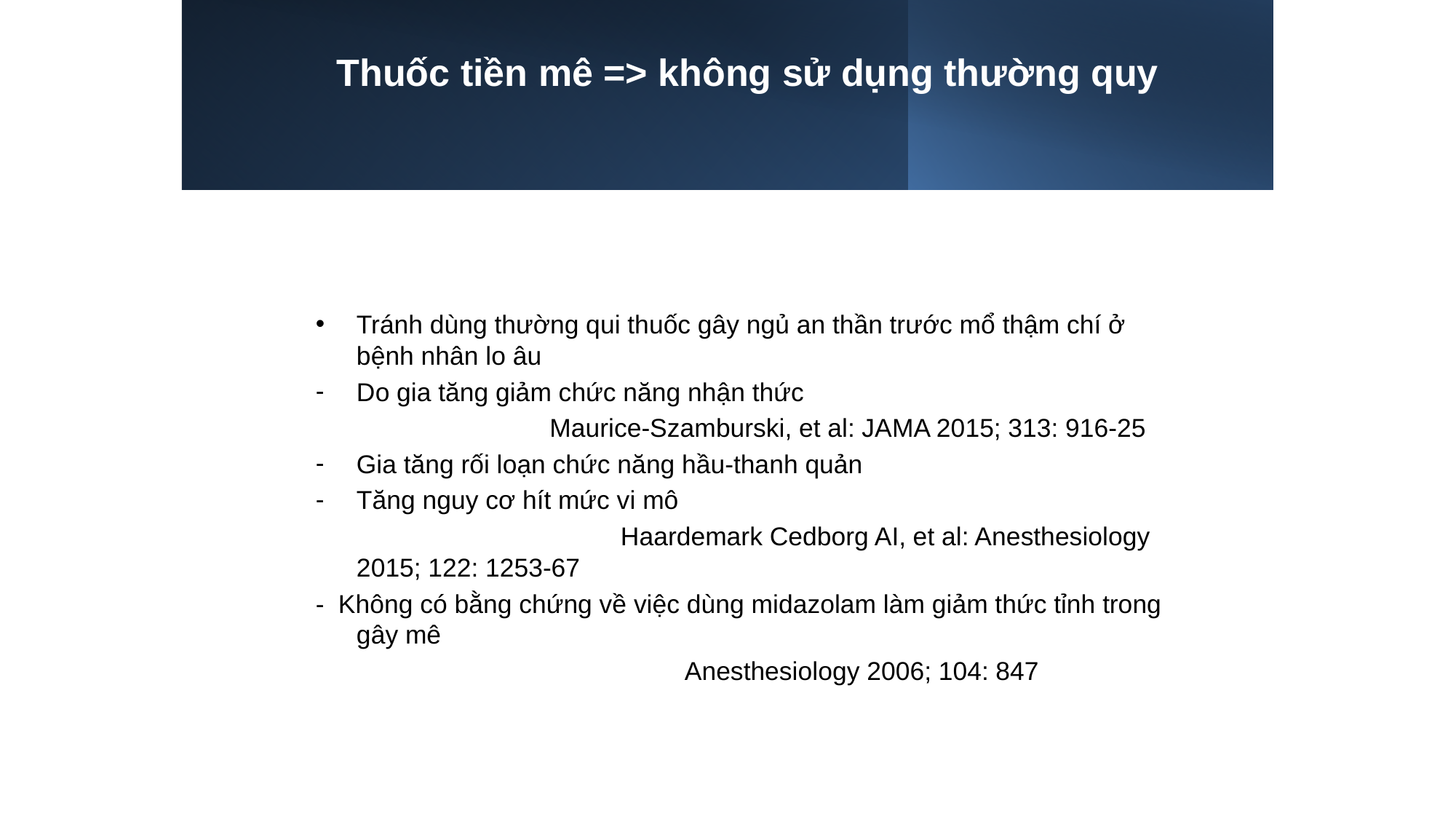

# Thuốc tiền mê => không sử dụng thường quy
Tránh dùng thường qui thuốc gây ngủ an thần trước mổ thậm chí ở bệnh nhân lo âu
Do gia tăng giảm chức năng nhận thức
                                 Maurice-Szamburski, et al: JAMA 2015; 313: 916-25
Gia tăng rối loạn chức năng hầu-thanh quản
Tăng nguy cơ hít mức vi mô
                                           Haardemark Cedborg AI, et al: Anesthesiology 2015; 122: 1253-67
-  Không có bằng chứng về việc dùng midazolam làm giảm thức tỉnh trong gây mê
                                                    Anesthesiology 2006; 104: 847